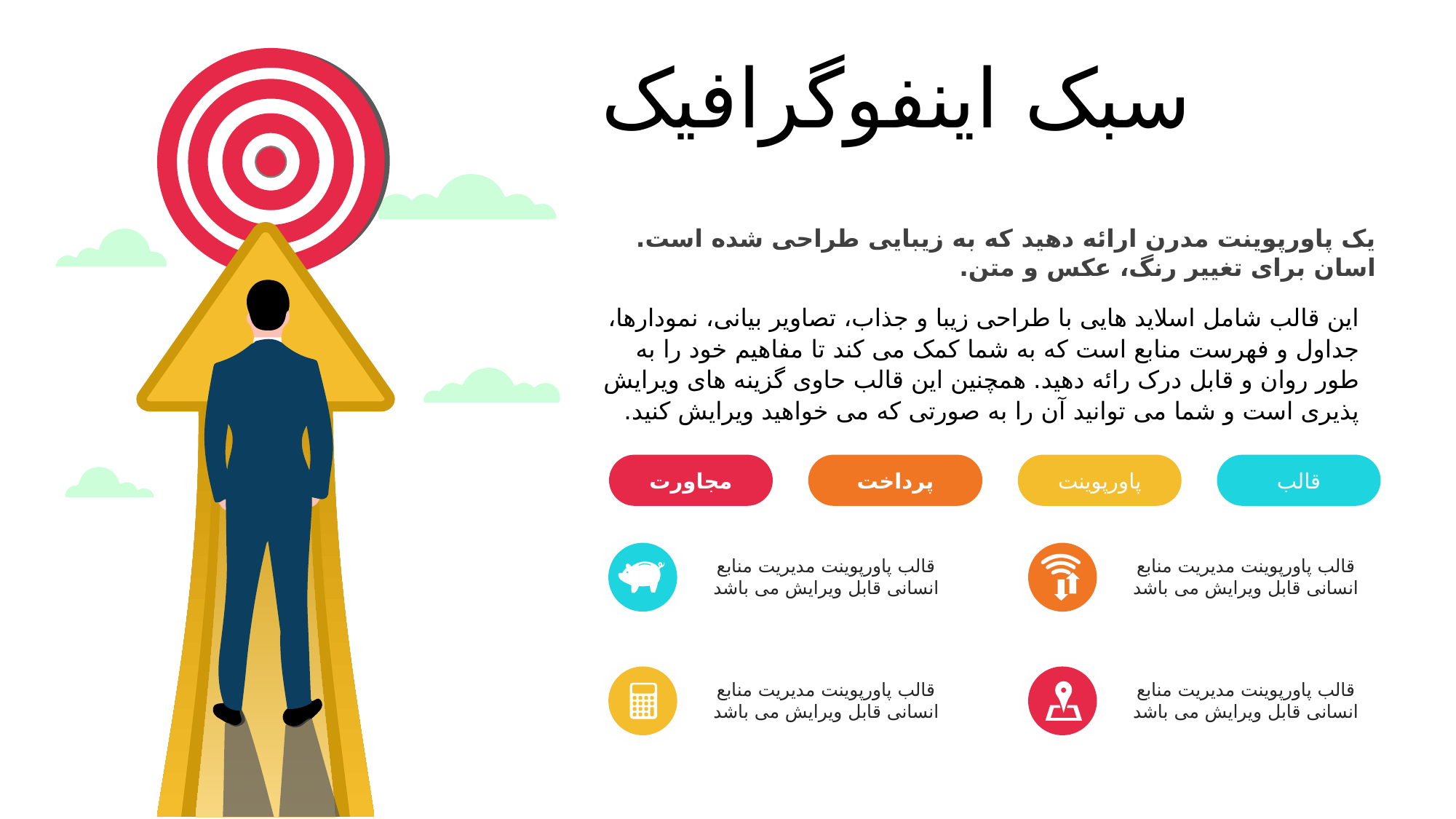

سبک اینفوگرافیک

یک پاورپوینت مدرن ارائه دهید که به زیبایی طراحی شده است. اسان برای تغییر رنگ، عکس و متن.
این قالب شامل اسلاید هایی با طراحی زیبا و جذاب، تصاویر بیانی، نمودارها، جداول و فهرست منابع است که به شما کمک می کند تا مفاهیم خود را به طور روان و قابل درک رائه دهید. همچنین این قالب حاوی گزینه های ویرایش پذیری است و شما می توانید آن را به صورتی که می خواهید ویرایش کنید.
مجاورت
پرداخت
پاورپوینت
قالب

قالب پاورپوینت مدیریت منابع انسانی قابل ویرایش می باشد
قالب پاورپوینت مدیریت منابع انسانی قابل ویرایش می باشد

قالب پاورپوینت مدیریت منابع انسانی قابل ویرایش می باشد
قالب پاورپوینت مدیریت منابع انسانی قابل ویرایش می باشد